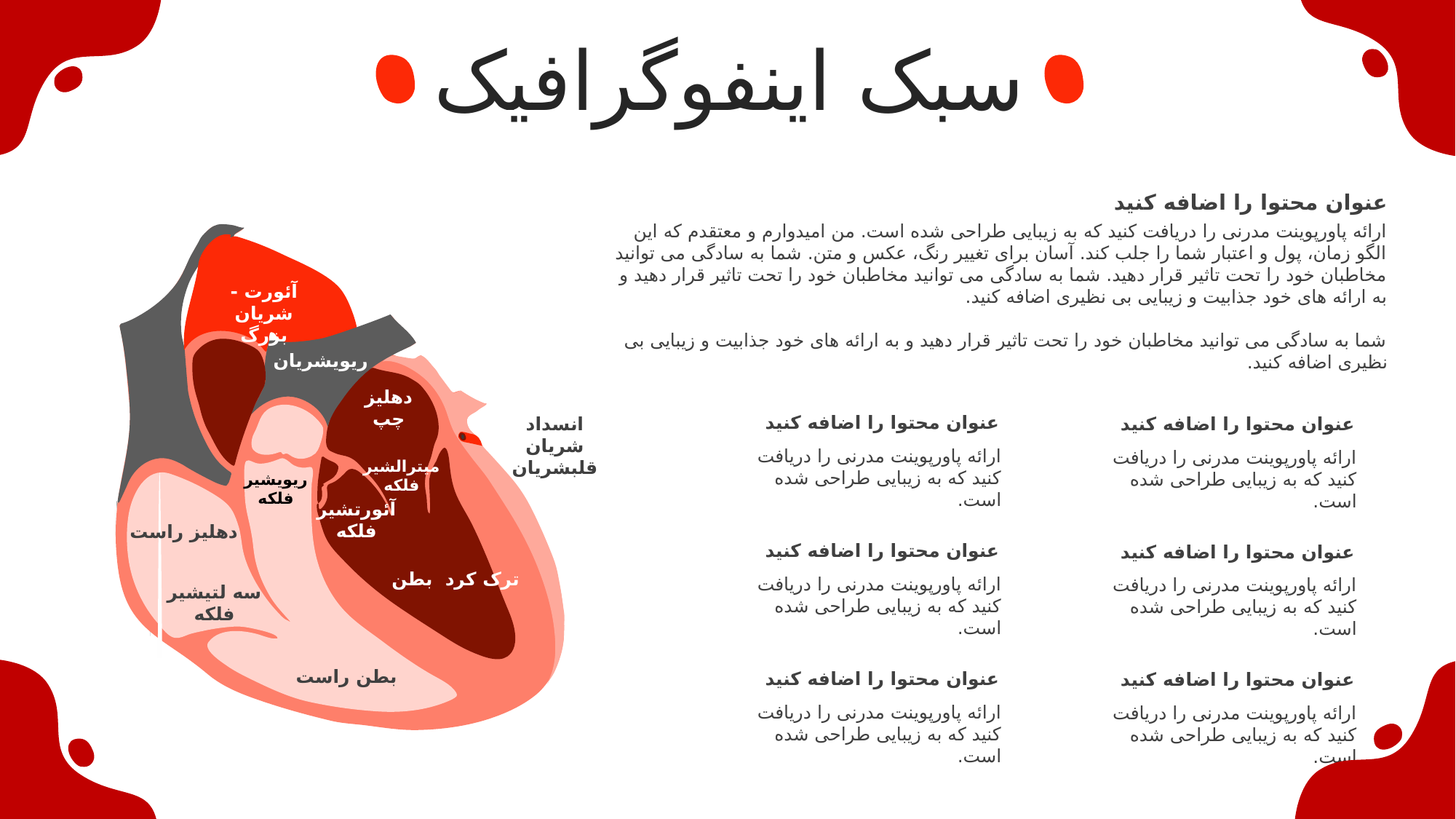

سبک اینفوگرافیک

عنوان محتوا را اضافه کنید
ارائه پاورپوینت مدرنی را دریافت کنید که به زیبایی طراحی شده است. من امیدوارم و معتقدم که این الگو زمان، پول و اعتبار شما را جلب کند. آسان برای تغییر رنگ، عکس و متن. شما به سادگی می توانید مخاطبان خود را تحت تاثیر قرار دهید. شما به سادگی می توانید مخاطبان خود را تحت تاثیر قرار دهید و به ارائه های خود جذابیت و زیبایی بی نظیری اضافه کنید.

شما به سادگی می توانید مخاطبان خود را تحت تاثیر قرار دهید و به ارائه های خود جذابیت و زیبایی بی نظیری اضافه کنید.

آئورت - شریان بزرگ
ریویشریان
دهلیز چپ
عنوان محتوا را اضافه کنید
ارائه پاورپوینت مدرنی را دریافت کنید که به زیبایی طراحی شده است.
عنوان محتوا را اضافه کنید
ارائه پاورپوینت مدرنی را دریافت کنید که به زیبایی طراحی شده است.
انسداد شریان قلبشریان
میترالشیر فلکه
ریویشیر فلکه
آئورتشیر فلکه
دهلیز راست
عنوان محتوا را اضافه کنید
ارائه پاورپوینت مدرنی را دریافت کنید که به زیبایی طراحی شده است.
عنوان محتوا را اضافه کنید
ارائه پاورپوینت مدرنی را دریافت کنید که به زیبایی طراحی شده است.
ترک کرد  بطن
سه لتیشیر فلکه

بطن راست

عنوان محتوا را اضافه کنید
ارائه پاورپوینت مدرنی را دریافت کنید که به زیبایی طراحی شده است.
عنوان محتوا را اضافه کنید
ارائه پاورپوینت مدرنی را دریافت کنید که به زیبایی طراحی شده است.